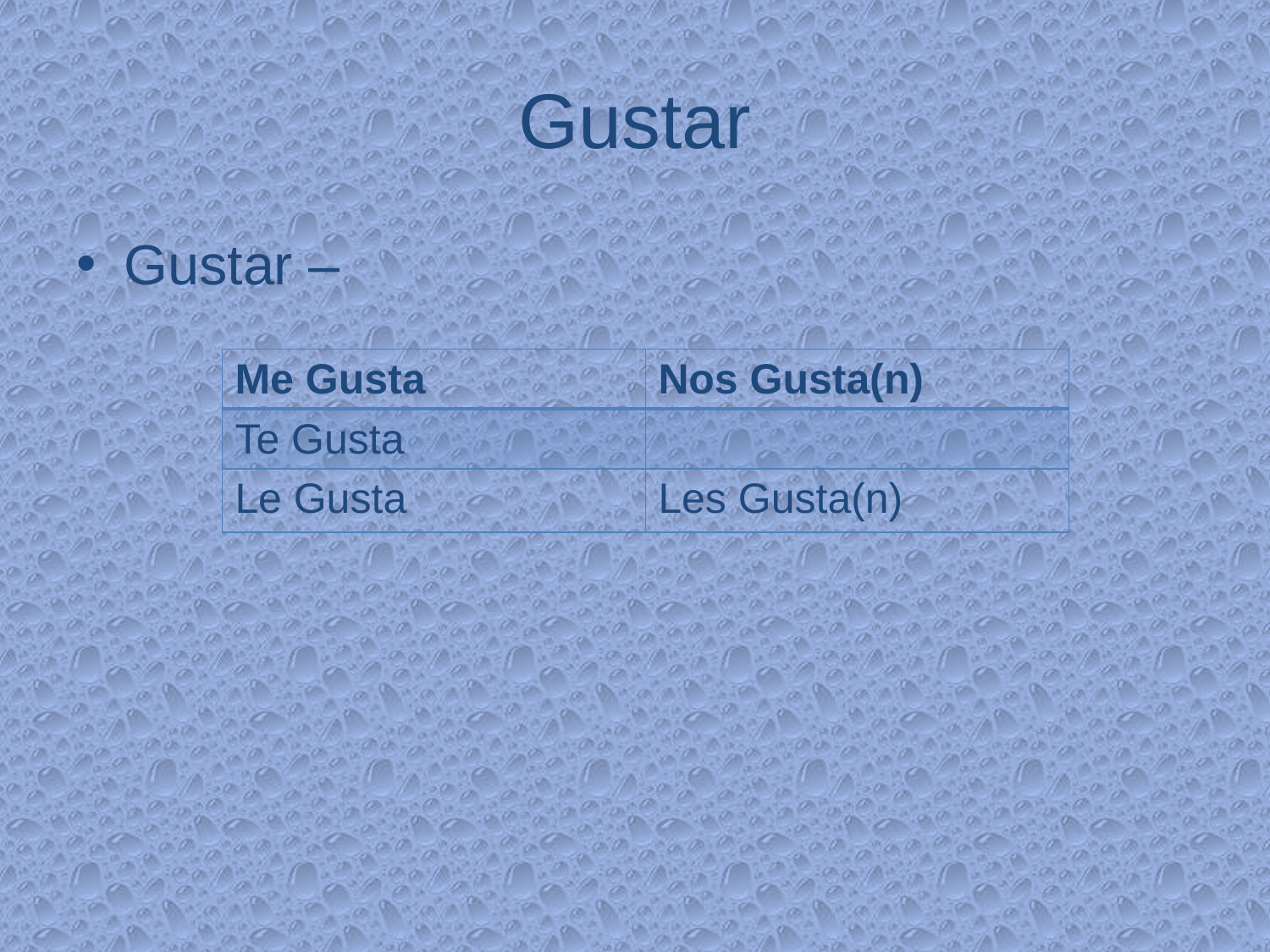

# Gustar
Gustar –

| Me Gusta | Nos Gusta(n) |
| --- | --- |
| Te Gusta |  |
| Le Gusta | Les Gusta(n) |